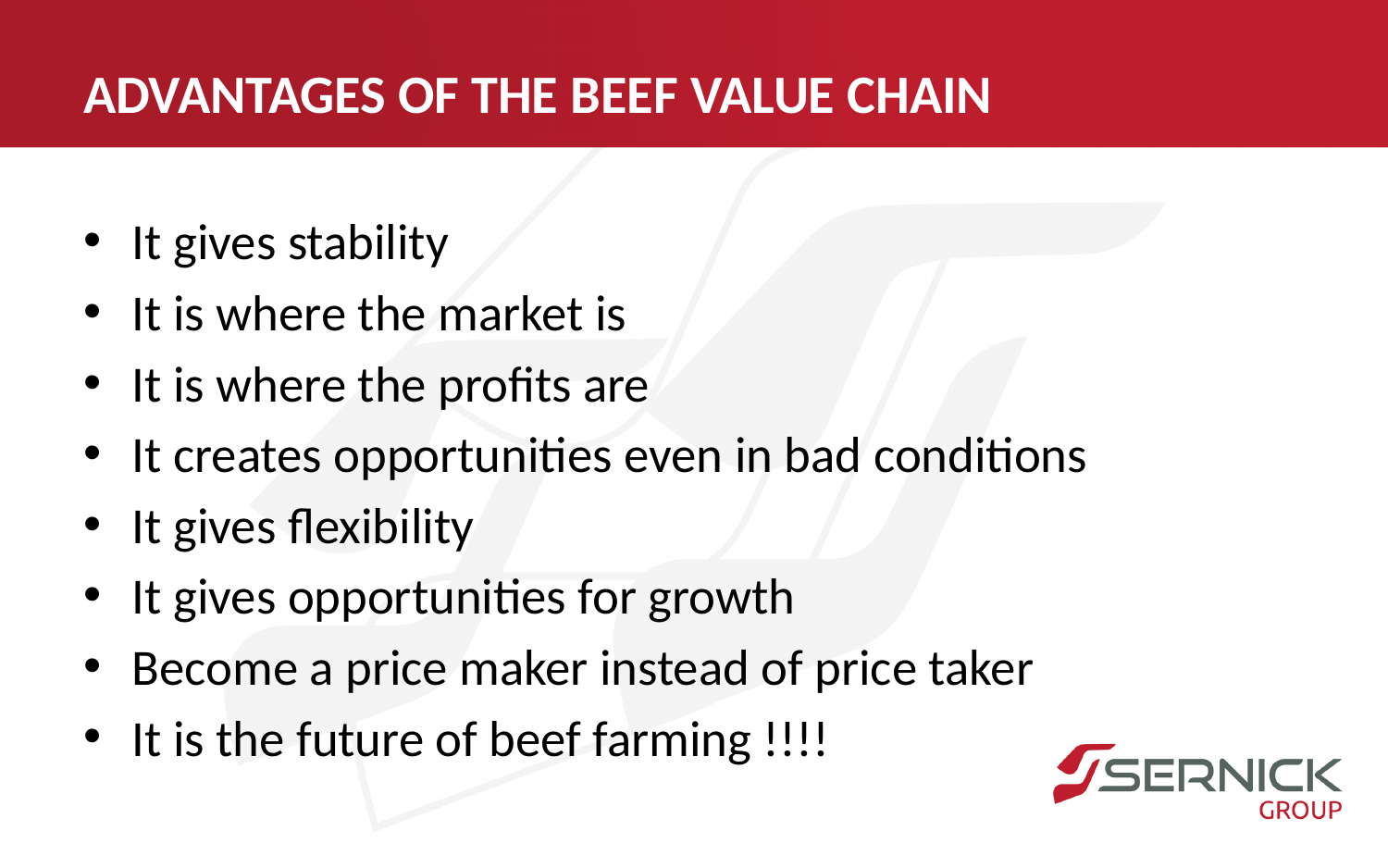

# ADVANTAGES OF THE BEEF VALUE CHAIN
It gives stability
It is where the market is
It is where the profits are
It creates opportunities even in bad conditions
It gives flexibility
It gives opportunities for growth
Become a price maker instead of price taker
It is the future of beef farming !!!!